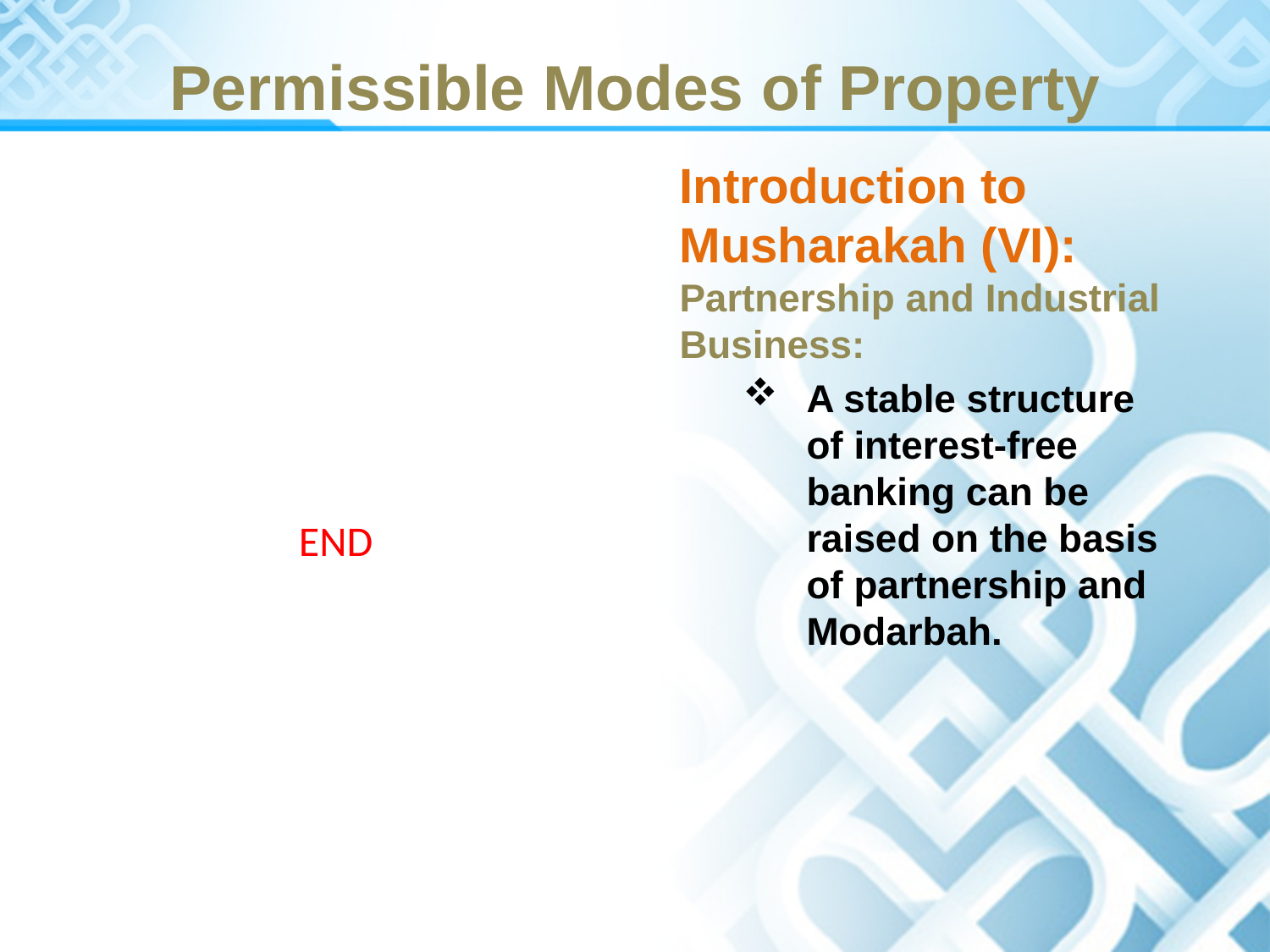

Permissible Modes of Property
Introduction to Musharakah (VI): Partnership and Industrial Business:
A stable structure of interest-free banking can be raised on the basis of partnership and Modarbah.
END